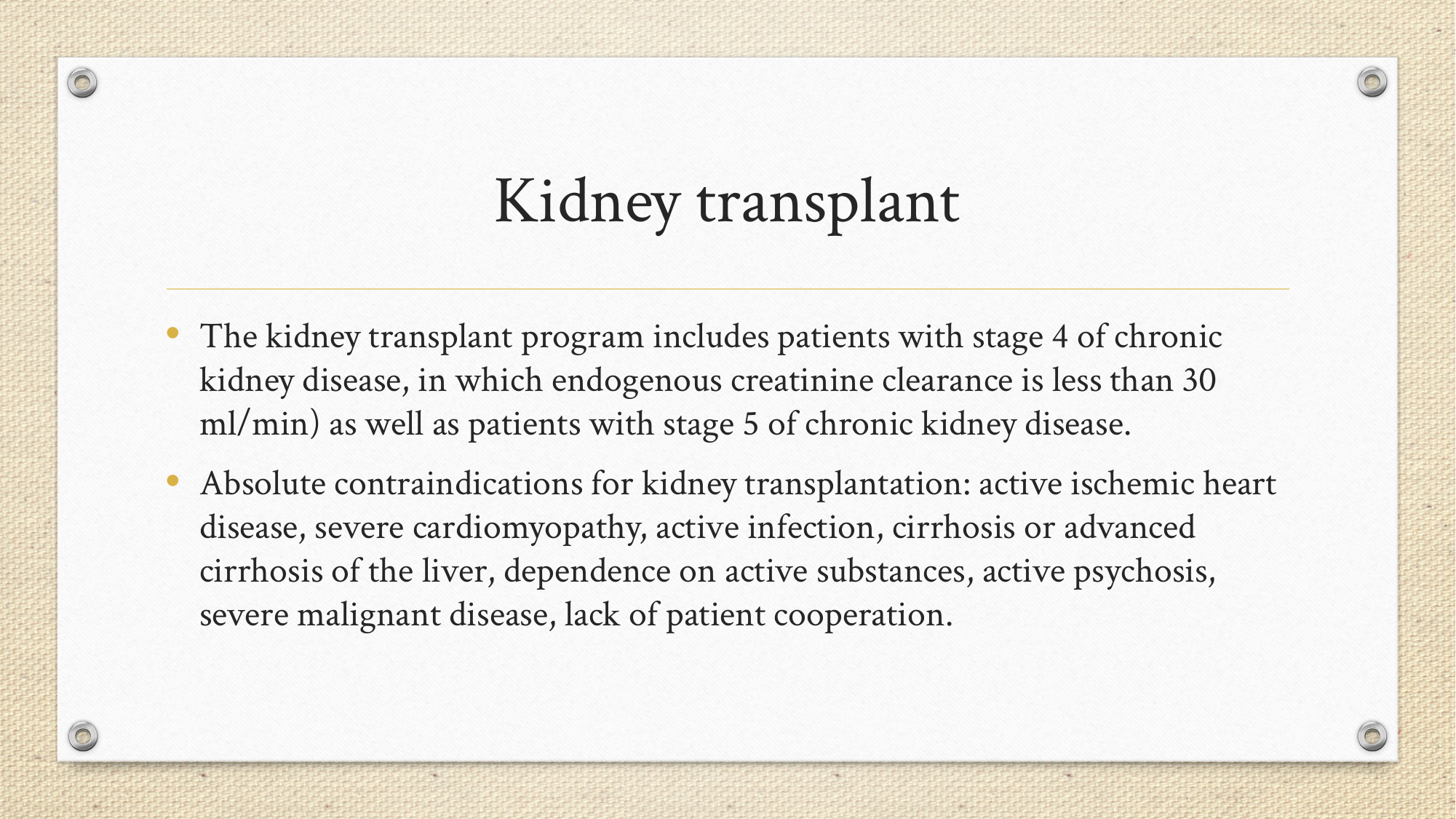

# Kidney transplant
The kidney transplant program includes patients with stage 4 of chronic kidney disease, in which endogenous creatinine clearance is less than 30 ml/min) as well as patients with stage 5 of chronic kidney disease.
Absolute contraindications for kidney transplantation: active ischemic heart disease, severe cardiomyopathy, active infection, cirrhosis or advanced cirrhosis of the liver, dependence on active substances, active psychosis, severe malignant disease, lack of patient cooperation.